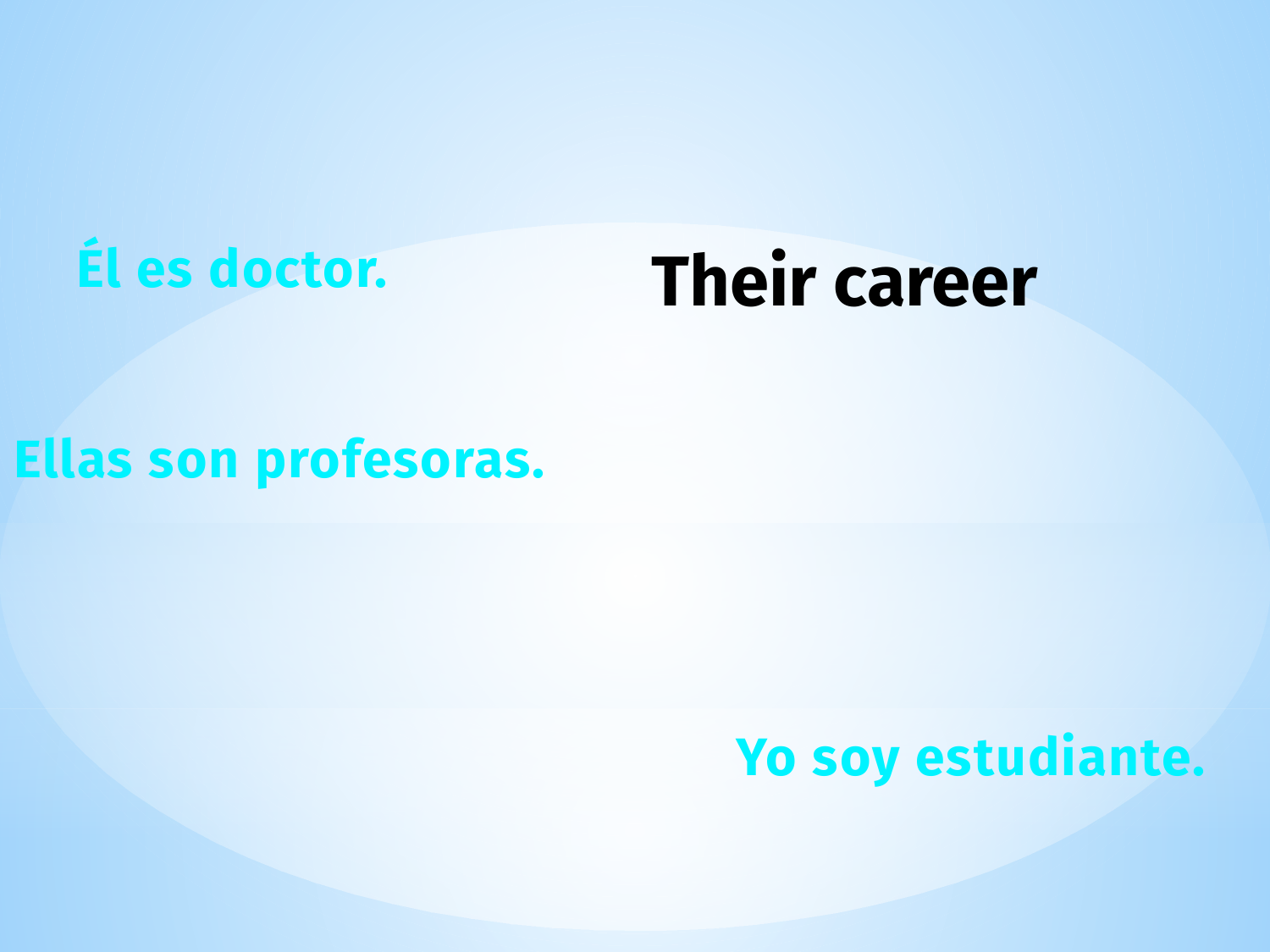

Él es doctor.
Their career
Ellas son profesoras.
Yo soy estudiante.